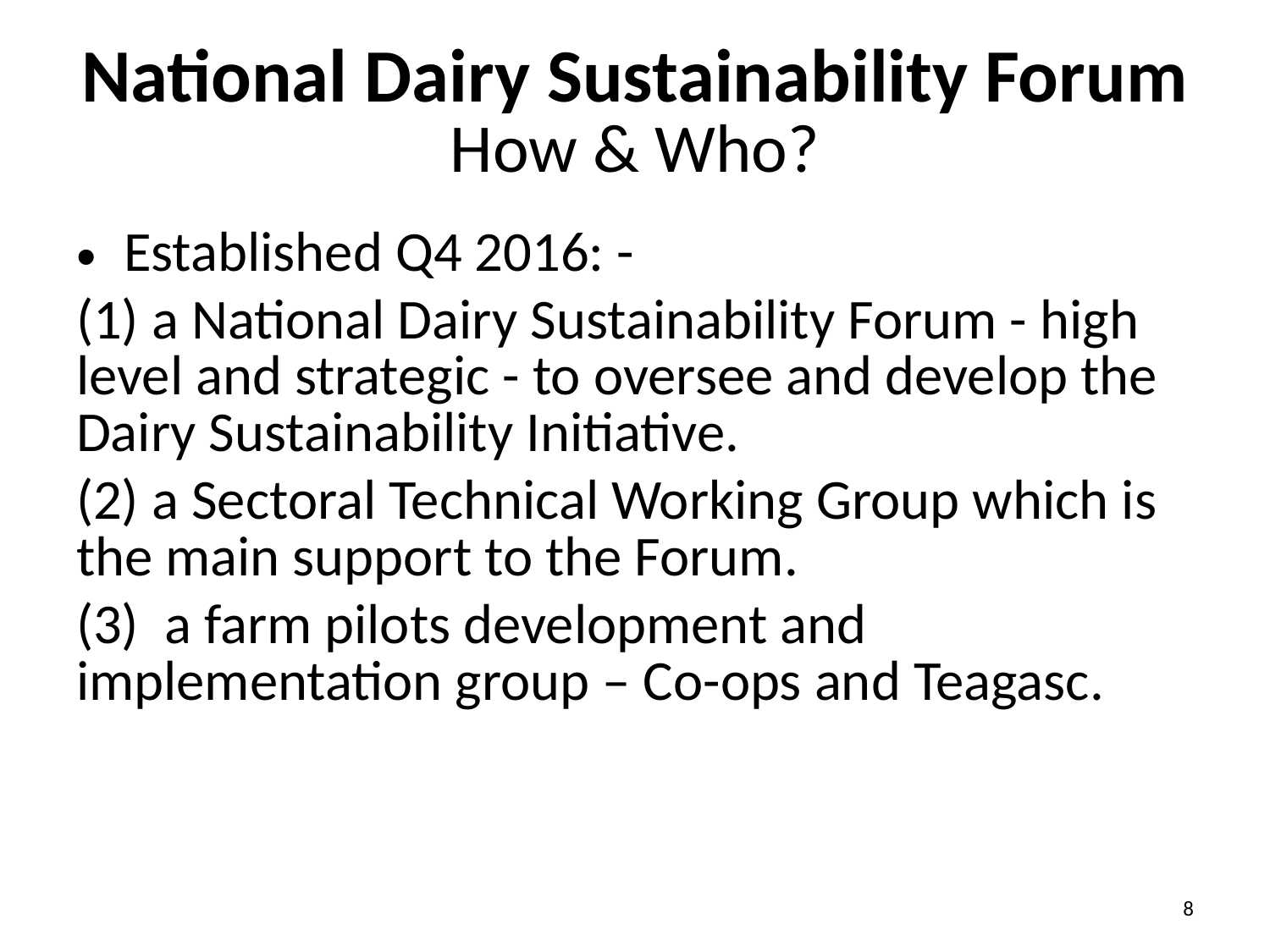

# National Dairy Sustainability Forum How & Who?
Established Q4 2016: -
(1) a National Dairy Sustainability Forum - high level and strategic - to oversee and develop the Dairy Sustainability Initiative.
(2) a Sectoral Technical Working Group which is the main support to the Forum.
(3)  a farm pilots development and implementation group – Co-ops and Teagasc.

8